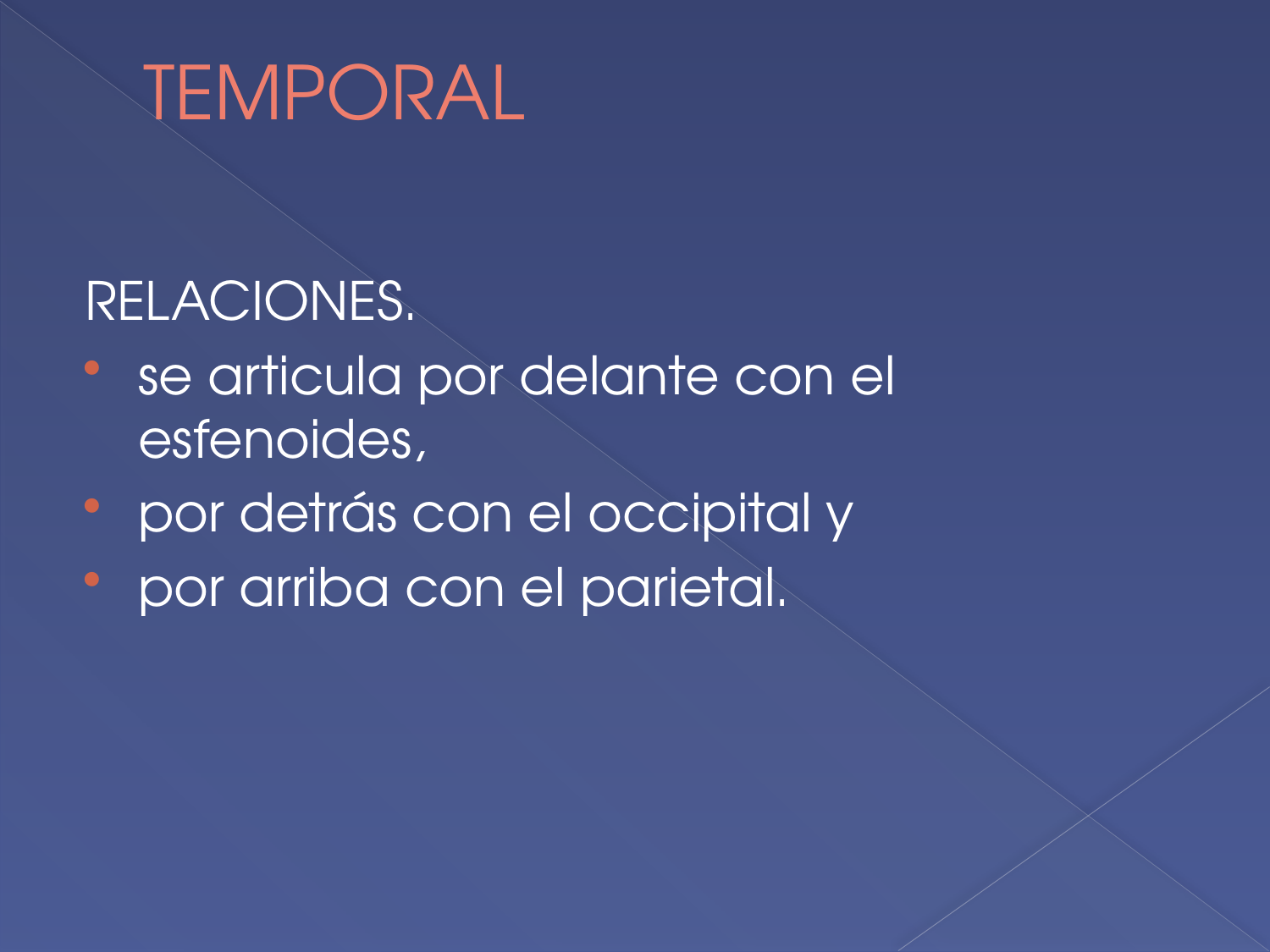

# TEMPORAL
RELACIONES.
se articula por delante con el esfenoides,
por detrás con el occipital y
por arriba con el parietal.